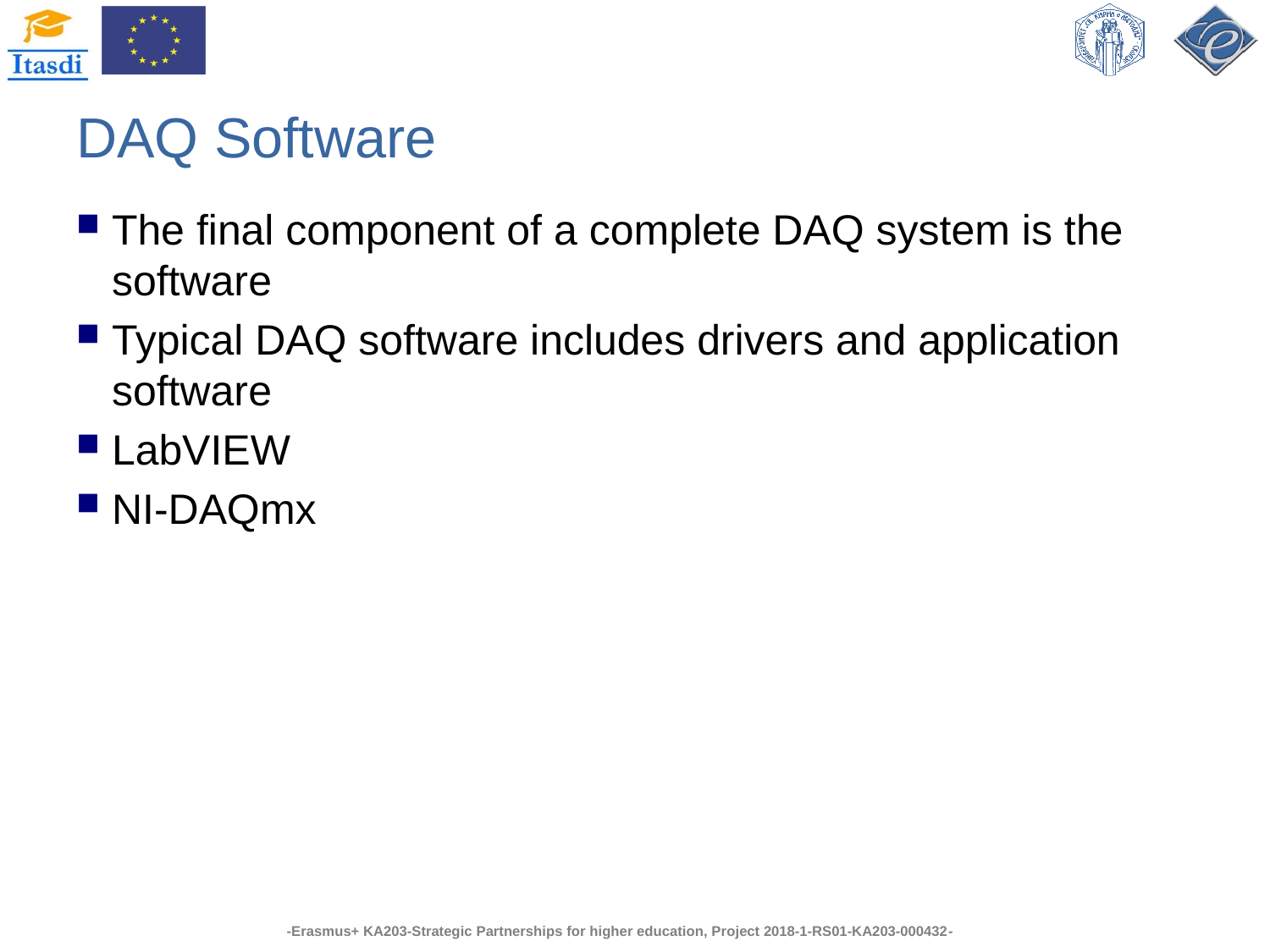

# DAQ Software
The final component of a complete DAQ system is the software
Typical DAQ software includes drivers and application software
LabVIEW
NI-DAQmx